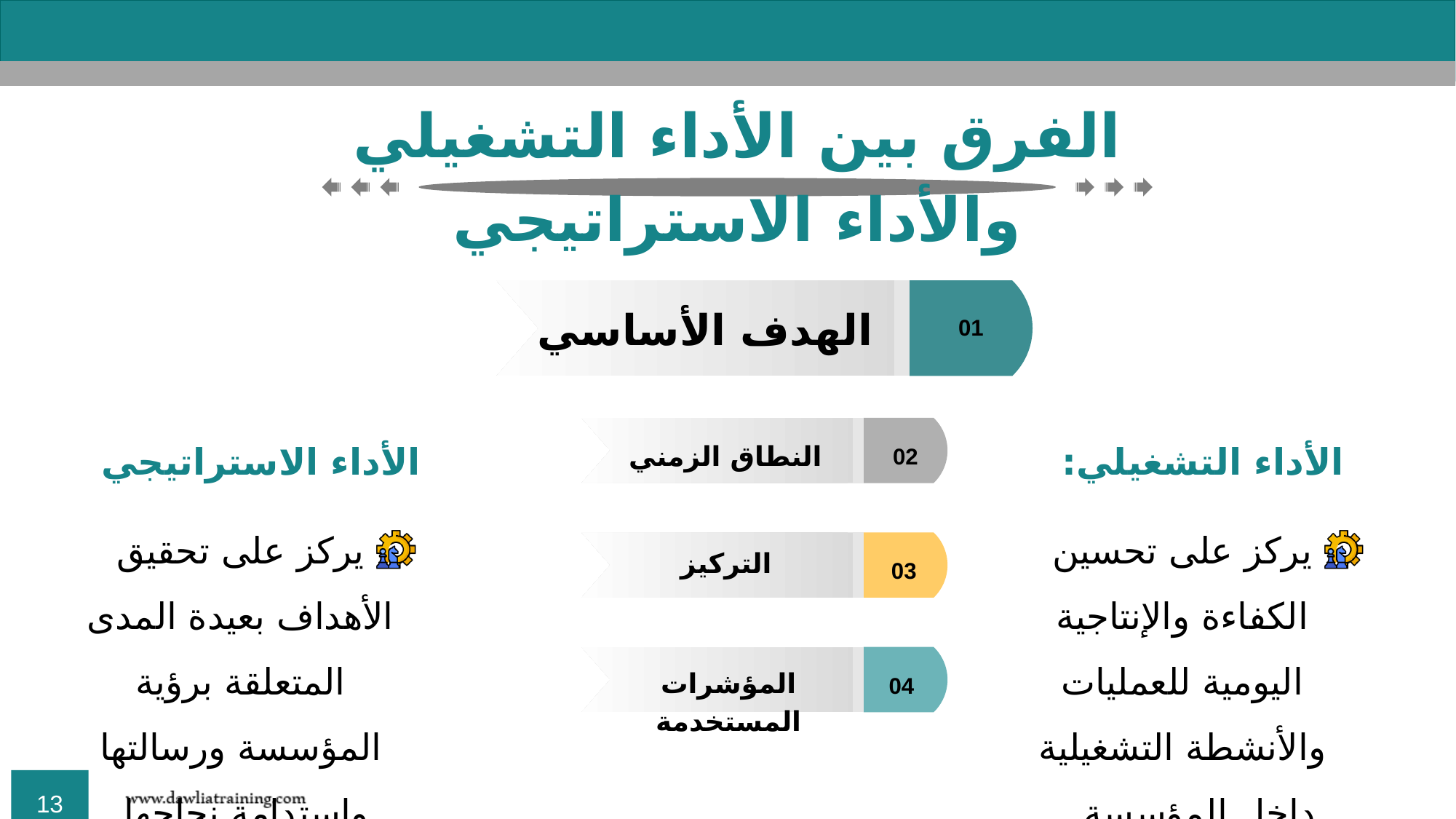

الفرق بين الأداء التشغيلي والأداء الاستراتيجي

01
الهدف الأساسي
الأداء الاستراتيجي
الأداء التشغيلي:

02
النطاق الزمني
يركز على تحقيق الأهداف بعيدة المدى المتعلقة برؤية المؤسسة ورسالتها واستدامة نجاحها.
يركز على تحسين الكفاءة والإنتاجية اليومية للعمليات والأنشطة التشغيلية داخل المؤسسة.

03
التركيز

04
المؤشرات المستخدمة